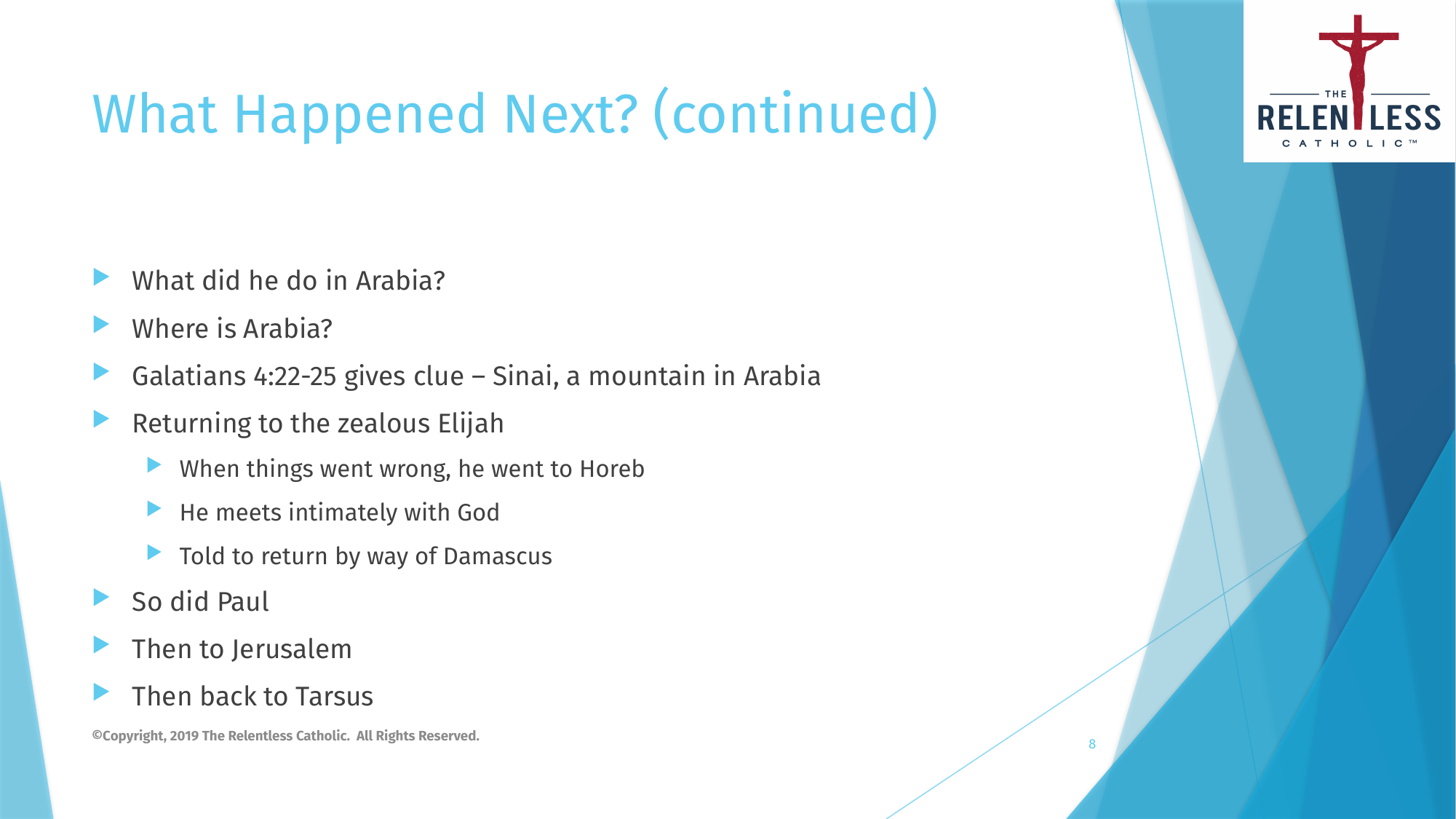

# What Happened Next? (continued)
What did he do in Arabia?
Where is Arabia?
Galatians 4:22-25 gives clue – Sinai, a mountain in Arabia
Returning to the zealous Elijah
When things went wrong, he went to Horeb
He meets intimately with God
Told to return by way of Damascus
So did Paul
Then to Jerusalem
Then back to Tarsus
©Copyright, 2019 The Relentless Catholic.  All Rights Reserved.

8